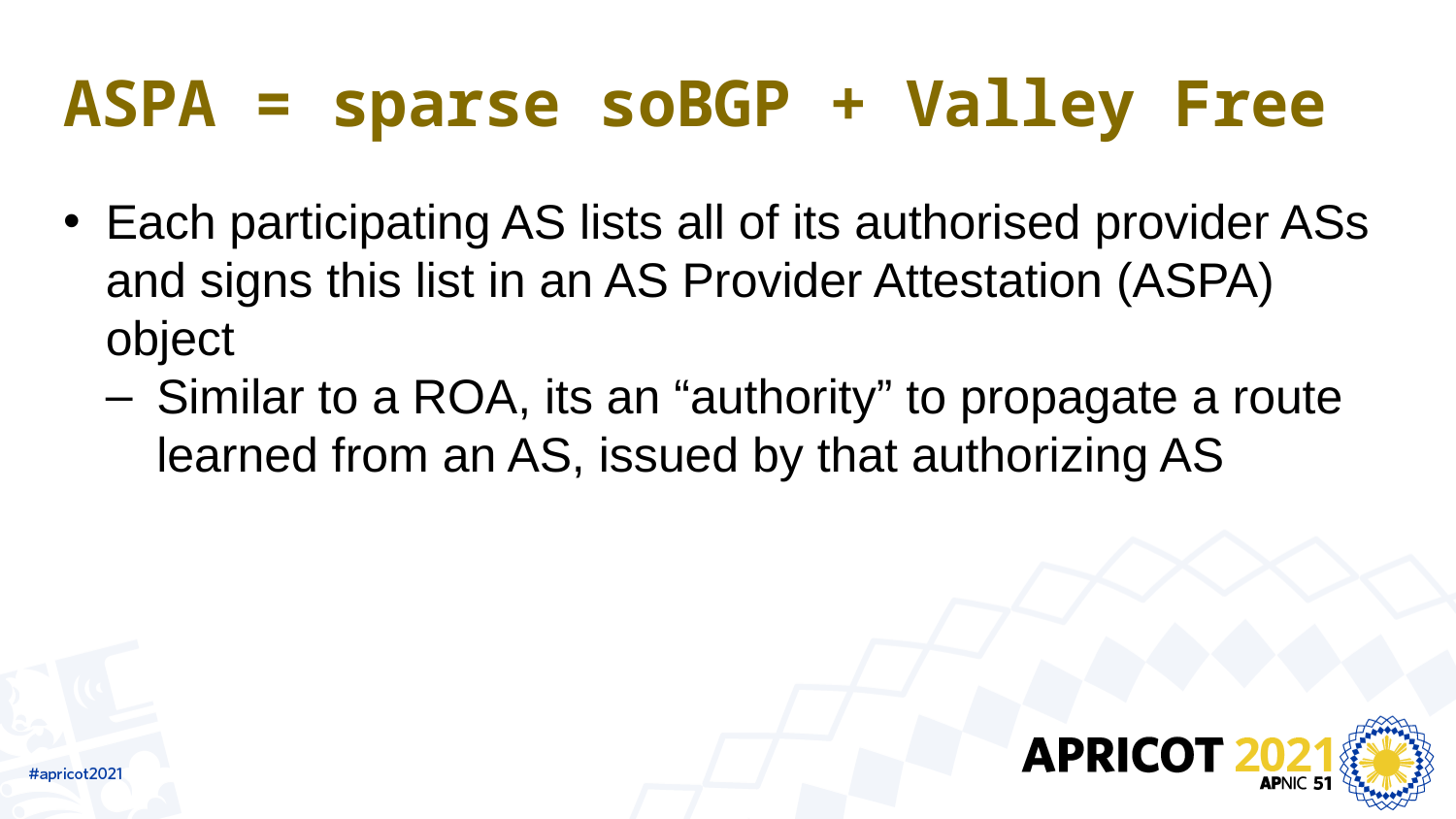

# ASPA = sparse soBGP + Valley Free
Each participating AS lists all of its authorised provider ASs and signs this list in an AS Provider Attestation (ASPA) object
Similar to a ROA, its an “authority” to propagate a route learned from an AS, issued by that authorizing AS